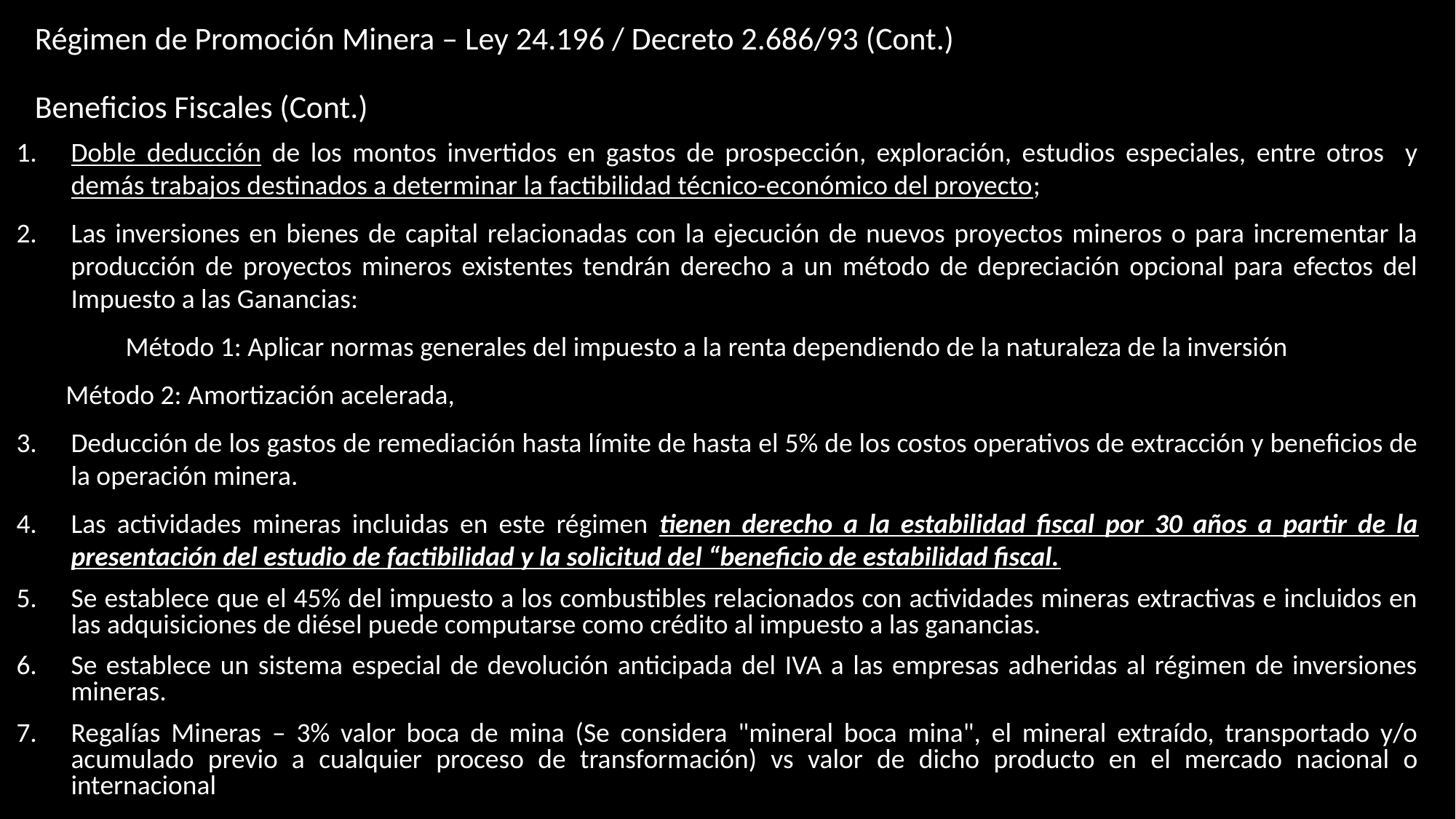

# Régimen de Promoción Minera – Ley 24.196 / Decreto 2.686/93 (Cont.) Beneficios Fiscales (Cont.)
Doble deducción de los montos invertidos en gastos de prospección, exploración, estudios especiales, entre otros  y demás trabajos destinados a determinar la factibilidad técnico-económico del proyecto;
Las inversiones en bienes de capital relacionadas con la ejecución de nuevos proyectos mineros o para incrementar la producción de proyectos mineros existentes tendrán derecho a un método de depreciación opcional para efectos del Impuesto a las Ganancias:
        	Método 1: Aplicar normas generales del impuesto a la renta dependiendo de la naturaleza de la inversión
        Método 2: Amortización acelerada,
Deducción de los gastos de remediación hasta límite de hasta el 5% de los costos operativos de extracción y beneficios de la operación minera.
Las actividades mineras incluidas en este régimen tienen derecho a la estabilidad fiscal por 30 años a partir de la presentación del estudio de factibilidad y la solicitud del “beneficio de estabilidad fiscal.
Se establece que el 45% del impuesto a los combustibles relacionados con actividades mineras extractivas e incluidos en las adquisiciones de diésel puede computarse como crédito al impuesto a las ganancias.
Se establece un sistema especial de devolución anticipada del IVA a las empresas adheridas al régimen de inversiones mineras.
Regalías Mineras – 3% valor boca de mina (Se considera "mineral boca mina", el mineral extraído, transportado y/o acumulado previo a cualquier proceso de transformación) vs valor de dicho producto en el mercado nacional o internacional